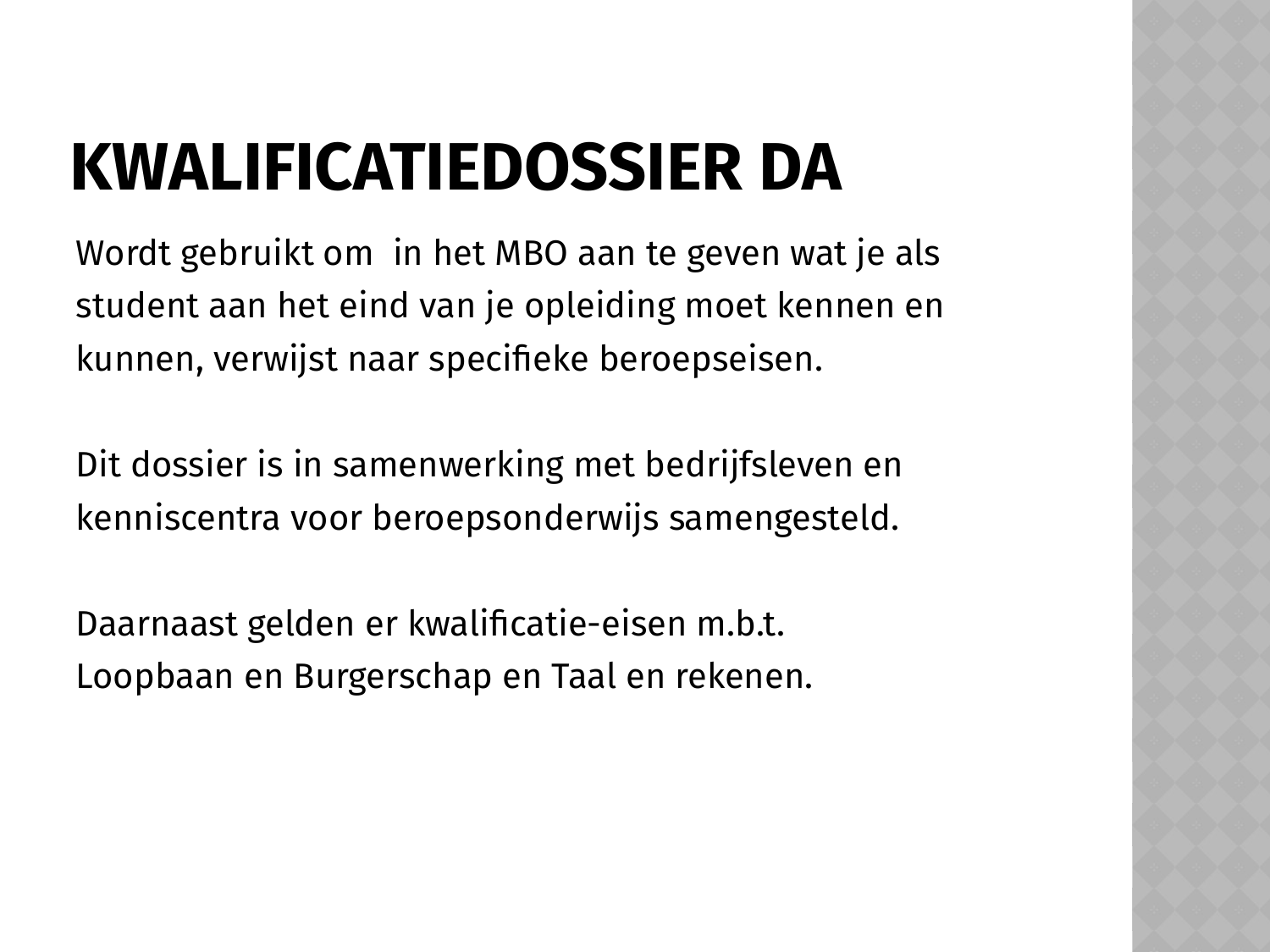

# Kwalificatiedossier DA
Wordt gebruikt om  in het MBO aan te geven wat je als
student aan het eind van je opleiding moet kennen en
kunnen, verwijst naar specifieke beroepseisen.

Dit dossier is in samenwerking met bedrijfsleven en
kenniscentra voor beroepsonderwijs samengesteld.

Daarnaast gelden er kwalificatie-eisen m.b.t.
Loopbaan en Burgerschap en Taal en rekenen.